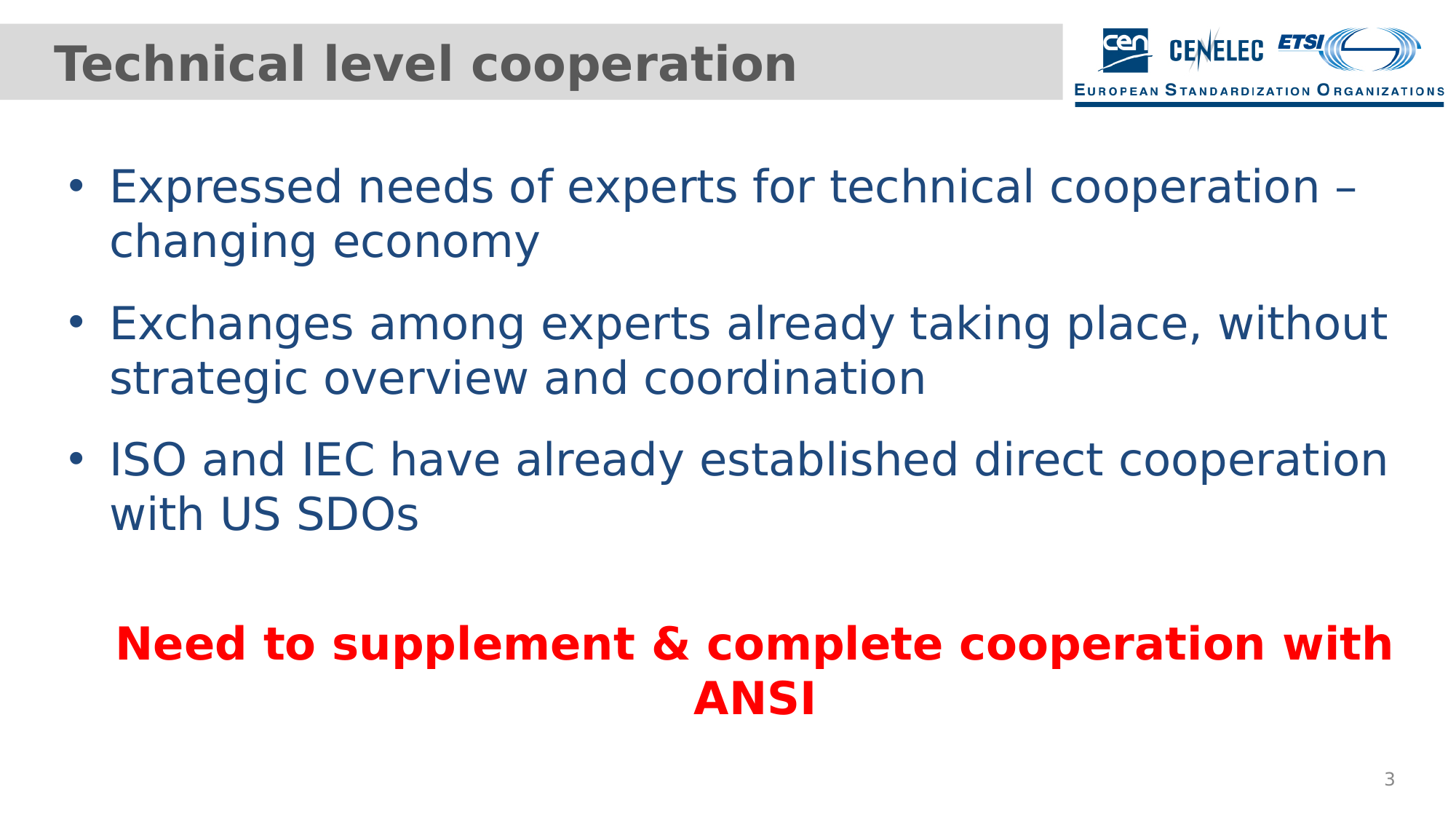

# Technical level cooperation
Expressed needs of experts for technical cooperation – changing economy
Exchanges among experts already taking place, without strategic overview and coordination
ISO and IEC have already established direct cooperation with US SDOs

Need to supplement & complete cooperation with ANSI
3